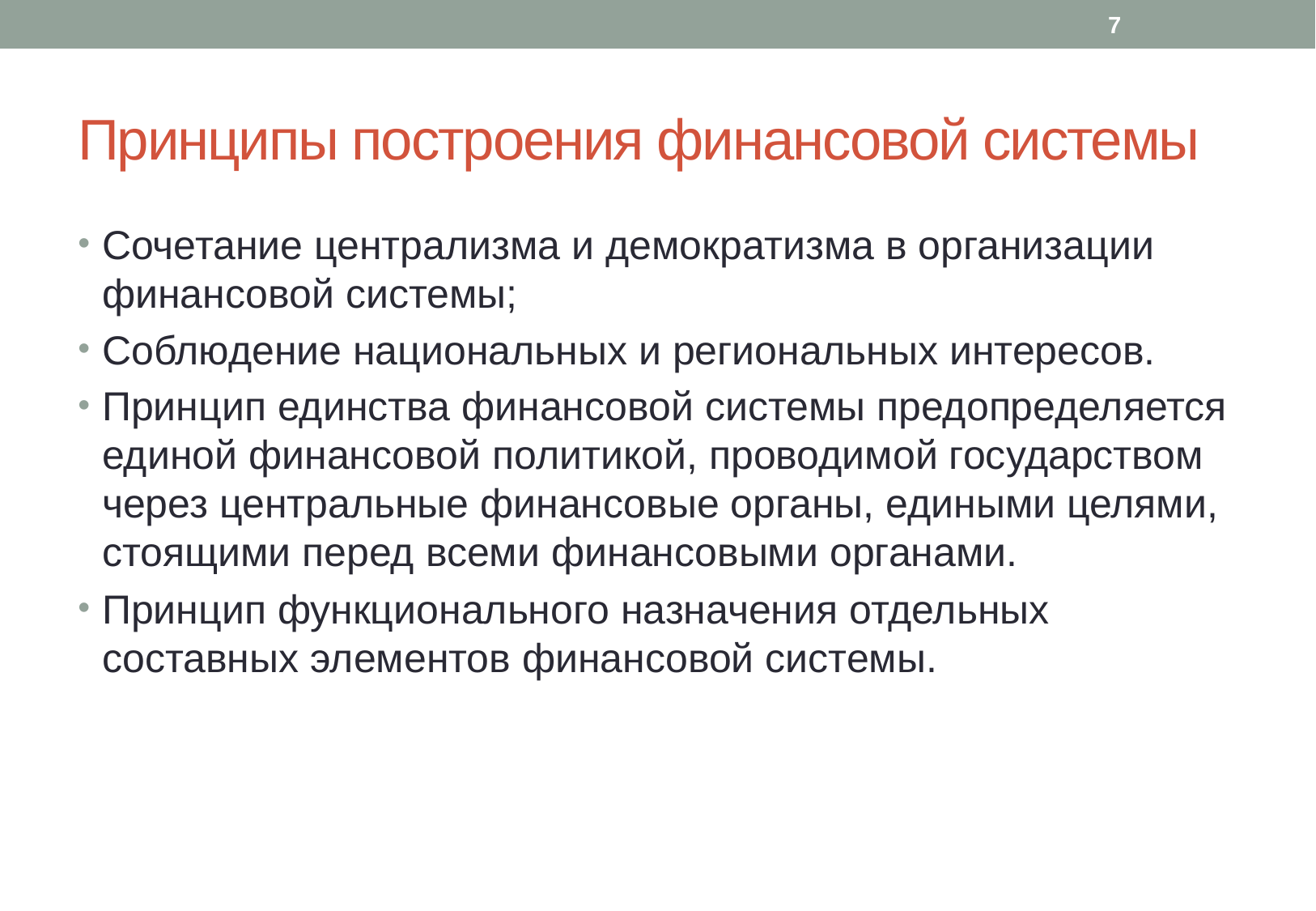

7
# Принципы построения финансовой системы
Сочетание централизма и демократизма в организации финансовой системы;
Соблюдение национальных и региональных интересов.
Принцип единства финансовой системы предопределяется единой финансовой политикой, проводимой государством через центральные финансовые органы, едиными целями, стоящими перед всеми финансовыми органами.
Принцип функционального назначения отдельных составных элементов финансовой системы.